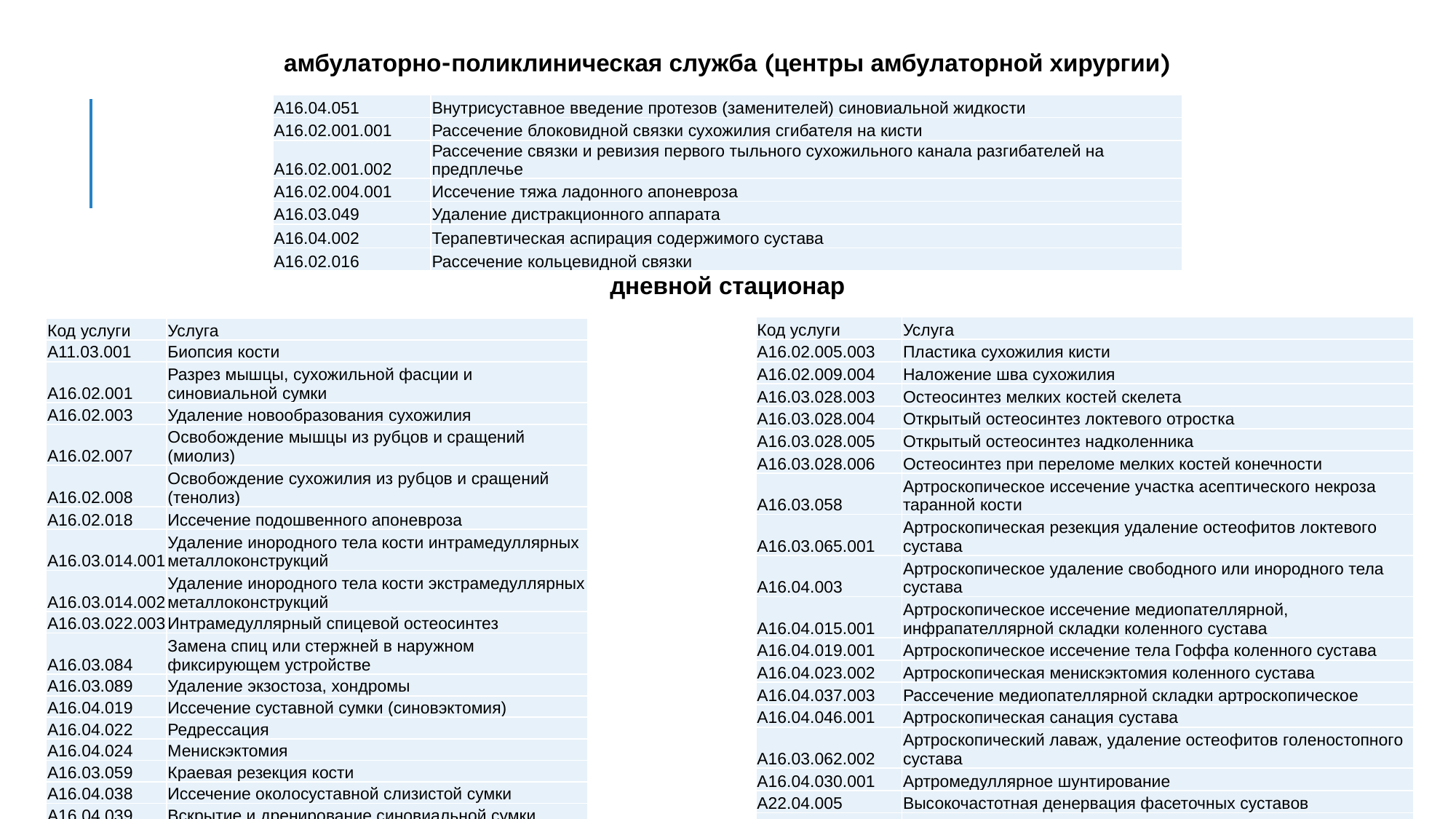

амбулаторно-поликлиническая служба (центры амбулаторной хирургии)
| A16.04.051 | Внутрисуставное введение протезов (заменителей) синовиальной жидкости |
| --- | --- |
| A16.02.001.001 | Рассечение блоковидной связки сухожилия сгибателя на кисти |
| A16.02.001.002 | Рассечение связки и ревизия первого тыльного сухожильного канала разгибателей на предплечье |
| A16.02.004.001 | Иссечение тяжа ладонного апоневроза |
| A16.03.049 | Удаление дистракционного аппарата |
| A16.04.002 | Терапевтическая аспирация содержимого сустава |
| A16.02.016 | Рассечение кольцевидной связки |
дневной стационар
| Код услуги | Услуга |
| --- | --- |
| A16.02.005.003 | Пластика сухожилия кисти |
| A16.02.009.004 | Наложение шва сухожилия |
| A16.03.028.003 | Остеосинтез мелких костей скелета |
| A16.03.028.004 | Открытый остеосинтез локтевого отростка |
| A16.03.028.005 | Открытый остеосинтез надколенника |
| A16.03.028.006 | Остеосинтез при переломе мелких костей конечности |
| A16.03.058 | Артроскопическое иссечение участка асептического некроза таранной кости |
| A16.03.065.001 | Артроскопическая резекция удаление остеофитов локтевого сустава |
| A16.04.003 | Артроскопическое удаление свободного или инородного тела сустава |
| A16.04.015.001 | Артроскопическое иссечение медиопателлярной, инфрапателлярной складки коленного сустава |
| A16.04.019.001 | Артроскопическое иссечение тела Гоффа коленного сустава |
| A16.04.023.002 | Артроскопическая менискэктомия коленного сустава |
| A16.04.037.003 | Рассечение медиопателлярной складки артроскопическое |
| A16.04.046.001 | Артроскопическая санация сустава |
| A16.03.062.002 | Артроскопический лаваж, удаление остеофитов голеностопного сустава |
| A16.04.030.001 | Артромедуллярное шунтирование |
| A22.04.005 | Высокочастотная денервация фасеточных суставов |
| A22.04.006 | Абляция межпозвонкового диска |
| Код услуги | Услуга |
| --- | --- |
| A11.03.001 | Биопсия кости |
| A16.02.001 | Разрез мышцы, сухожильной фасции и синовиальной сумки |
| A16.02.003 | Удаление новообразования сухожилия |
| A16.02.007 | Освобождение мышцы из рубцов и сращений (миолиз) |
| A16.02.008 | Освобождение сухожилия из рубцов и сращений (тенолиз) |
| A16.02.018 | Иссечение подошвенного апоневроза |
| A16.03.014.001 | Удаление инородного тела кости интрамедуллярных металлоконструкций |
| A16.03.014.002 | Удаление инородного тела кости экстрамедуллярных металлоконструкций |
| A16.03.022.003 | Интрамедуллярный спицевой остеосинтез |
| A16.03.084 | Замена спиц или стержней в наружном фиксирующем устройстве |
| A16.03.089 | Удаление экзостоза, хондромы |
| A16.04.019 | Иссечение суставной сумки (синовэктомия) |
| A16.04.022 | Редрессация |
| A16.04.024 | Менискэктомия |
| A16.03.059 | Краевая резекция кости |
| A16.04.038 | Иссечение околосуставной слизистой сумки |
| A16.04.039 | Вскрытие и дренирование синовиальной сумки |